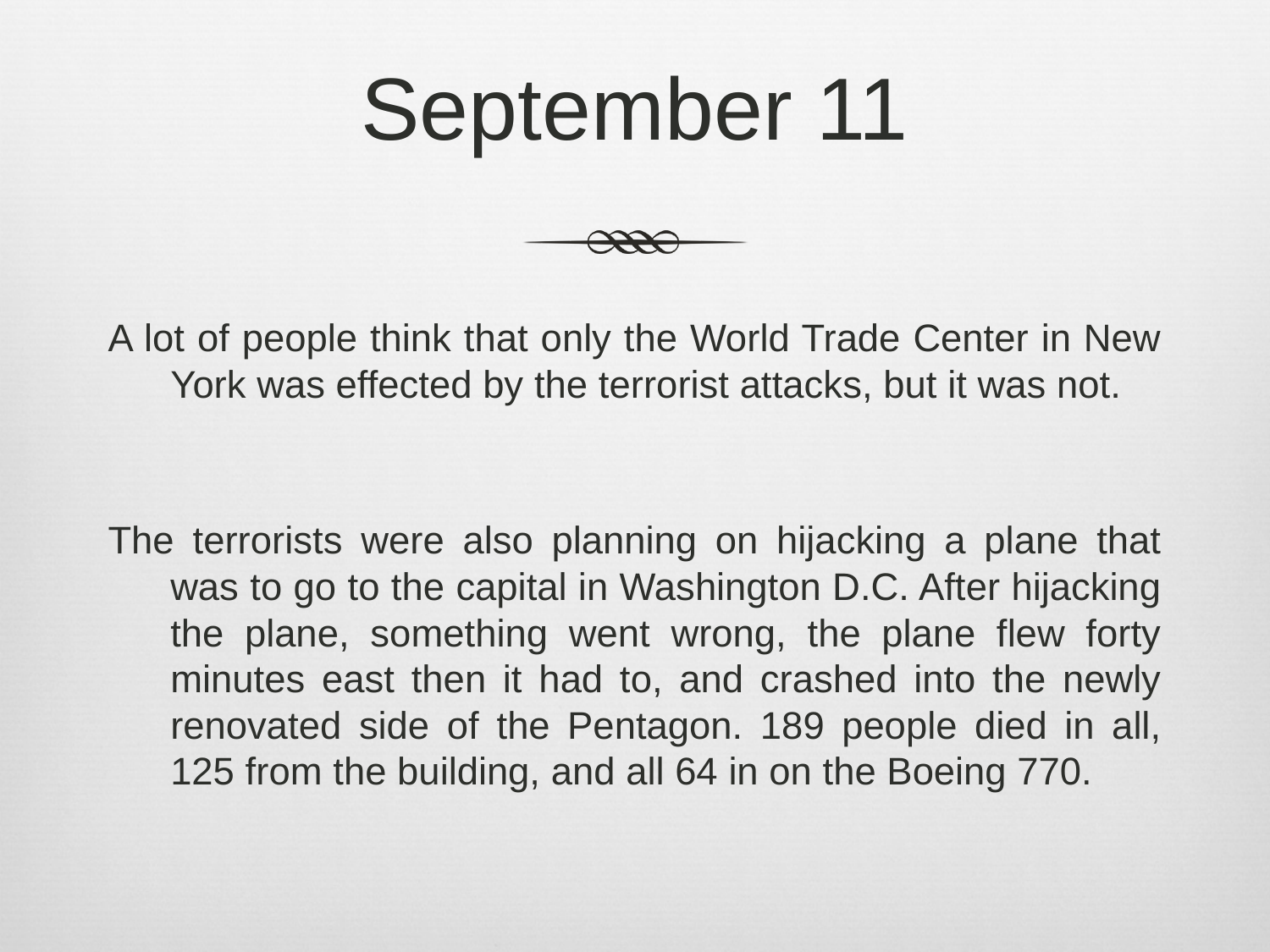

# September 11
A lot of people think that only the World Trade Center in New York was effected by the terrorist attacks, but it was not.

The terrorists were also planning on hijacking a plane that was to go to the capital in Washington D.C. After hijacking the plane, something went wrong, the plane flew forty minutes east then it had to, and crashed into the newly renovated side of the Pentagon. 189 people died in all, 125 from the building, and all 64 in on the Boeing 770.